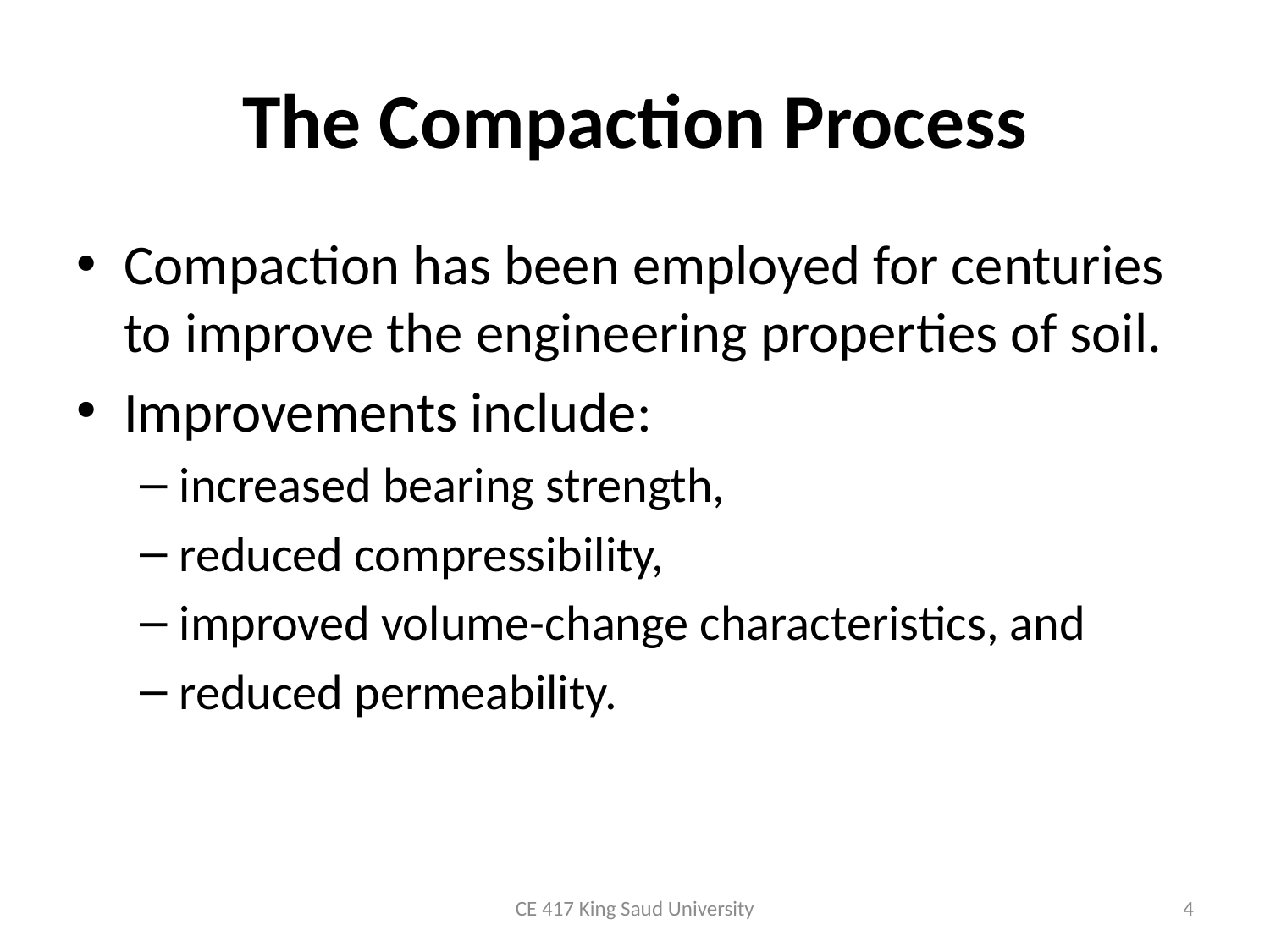

# The Compaction Process
Compaction has been employed for centuries to improve the engineering properties of soil.
Improvements include:
increased bearing strength,
reduced compressibility,
improved volume-change characteristics, and
reduced permeability.
CE 417 King Saud University
4